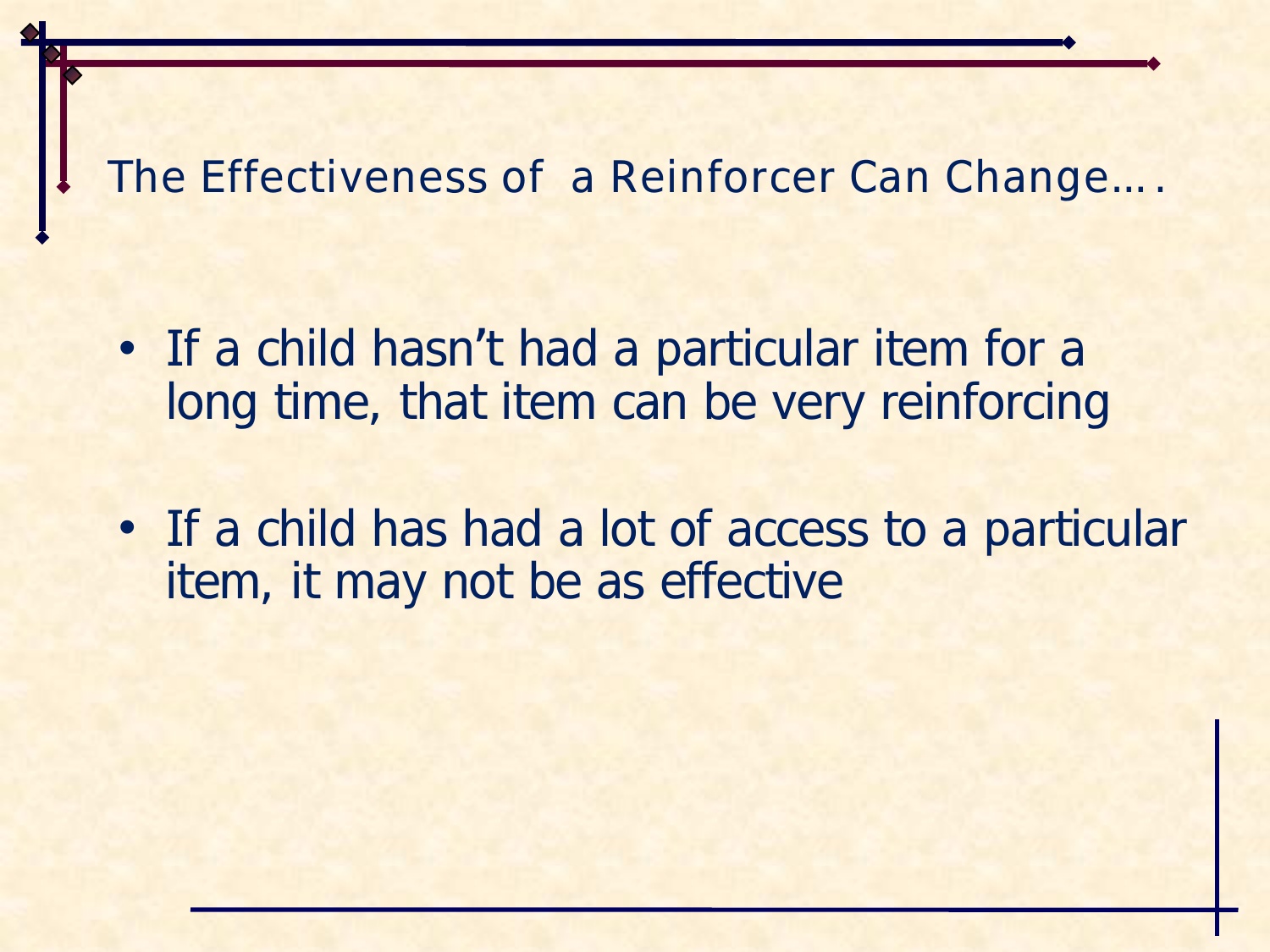

# The Effectiveness of  a Reinforcer Can Change….
If a child hasn’t had a particular item for a long time, that item can be very reinforcing

If a child has had a lot of access to a particular item, it may not be as effective